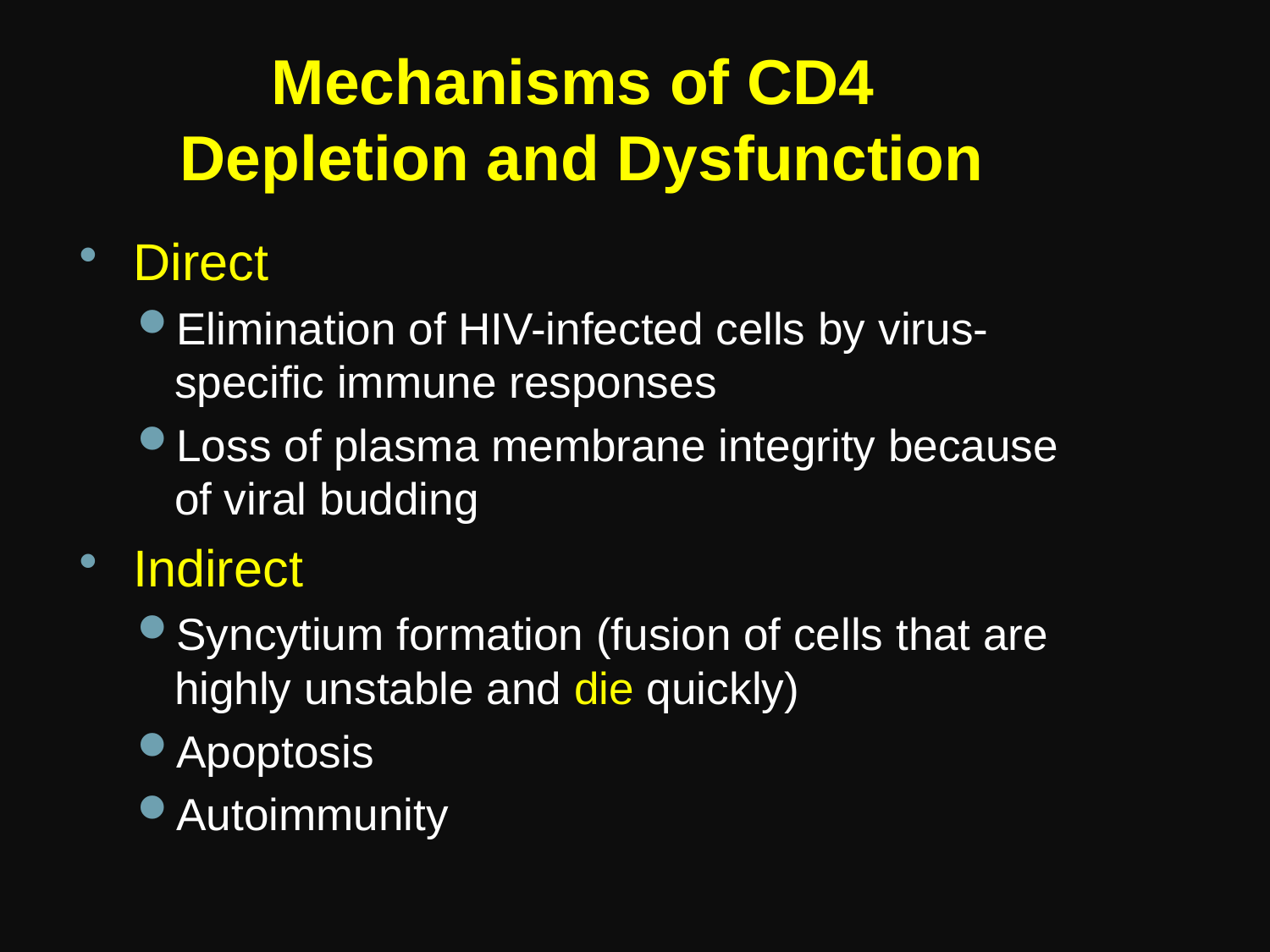

# Mechanisms of CD4 Depletion and Dysfunction
Direct
Elimination of HIV-infected cells by virus-specific immune responses
Loss of plasma membrane integrity because of viral budding
Indirect
Syncytium formation (fusion of cells that are highly unstable and die quickly)
Apoptosis
Autoimmunity